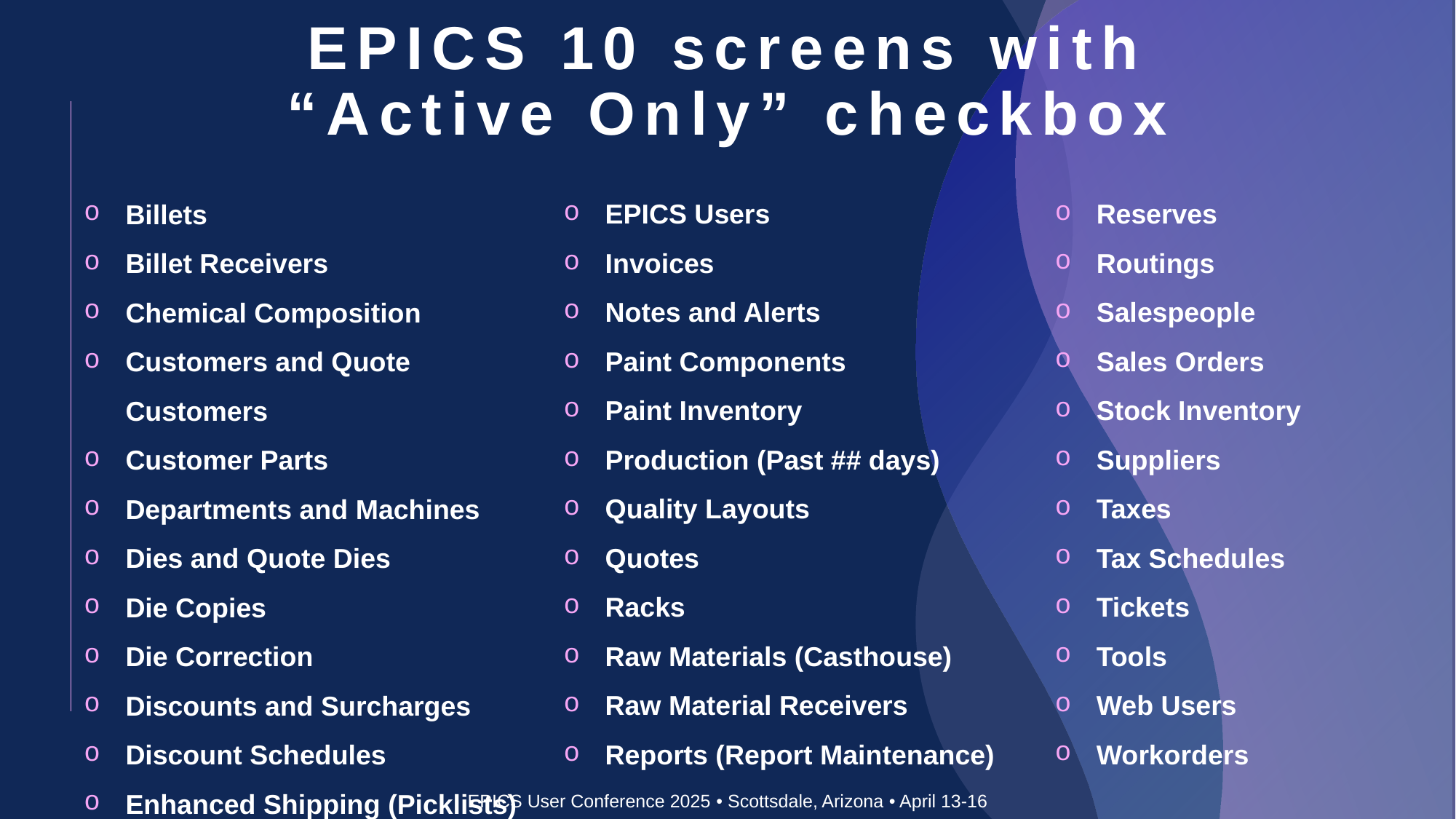

# EPICS 10 screens with “Active Only” checkbox
Reserves
Routings
Salespeople
Sales Orders
Stock Inventory
Suppliers
Taxes
Tax Schedules
Tickets
Tools
Web Users
Workorders
EPICS Users
Invoices
Notes and Alerts
Paint Components
Paint Inventory
Production (Past ## days)
Quality Layouts
Quotes
Racks
Raw Materials (Casthouse)
Raw Material Receivers
Reports (Report Maintenance)

Billets
Billet Receivers
Chemical Composition
Customers and Quote Customers
Customer Parts
Departments and Machines
Dies and Quote Dies
Die Copies
Die Correction
Discounts and Surcharges
Discount Schedules
Enhanced Shipping (Picklists)